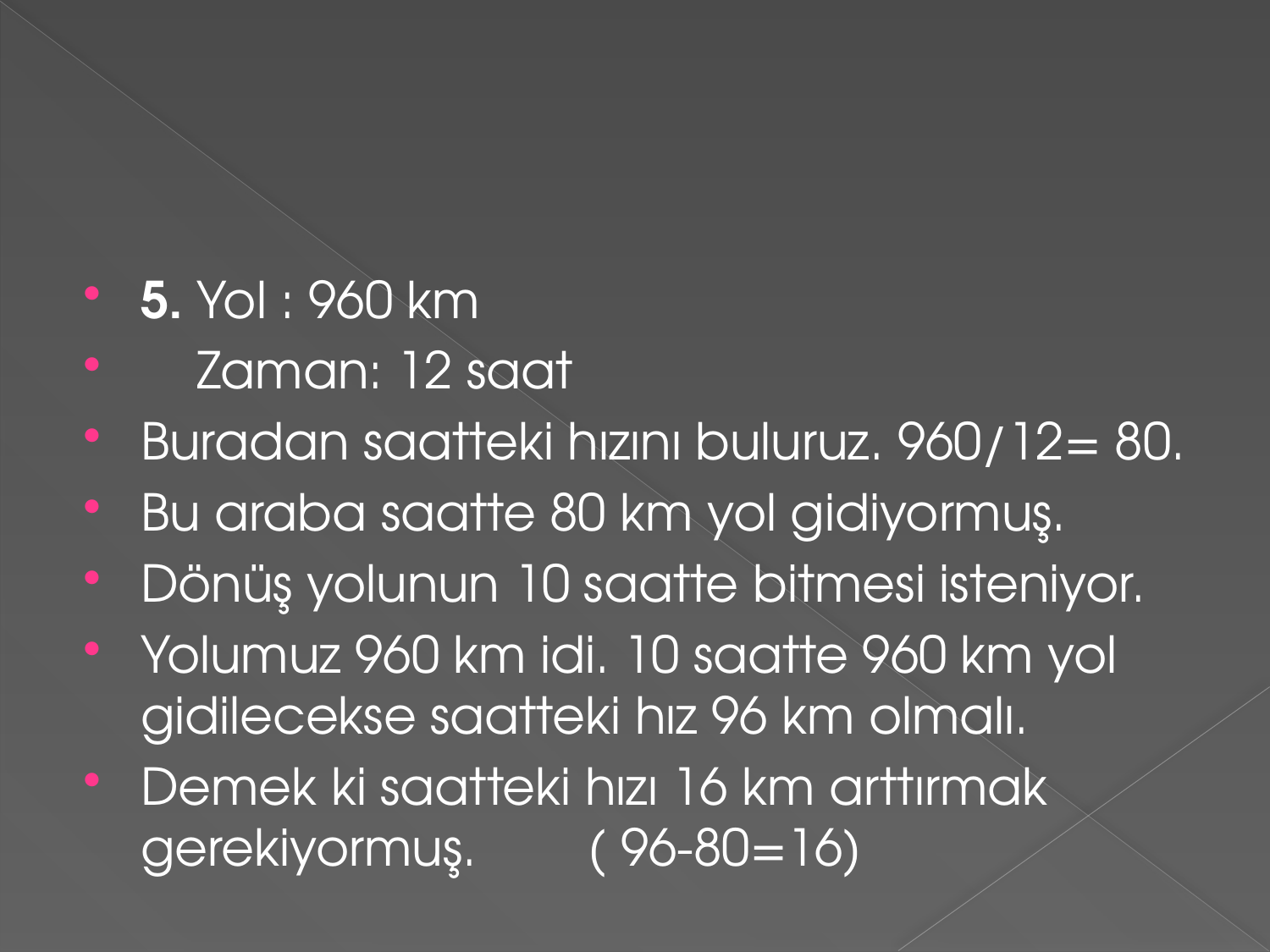

#
5. Yol : 960 km
    Zaman: 12 saat
Buradan saatteki hızını buluruz. 960/12= 80.
Bu araba saatte 80 km yol gidiyormuş.
Dönüş yolunun 10 saatte bitmesi isteniyor.
Yolumuz 960 km idi. 10 saatte 960 km yol gidilecekse saatteki hız 96 km olmalı.
Demek ki saatteki hızı 16 km arttırmak gerekiyormuş.        ( 96-80=16)